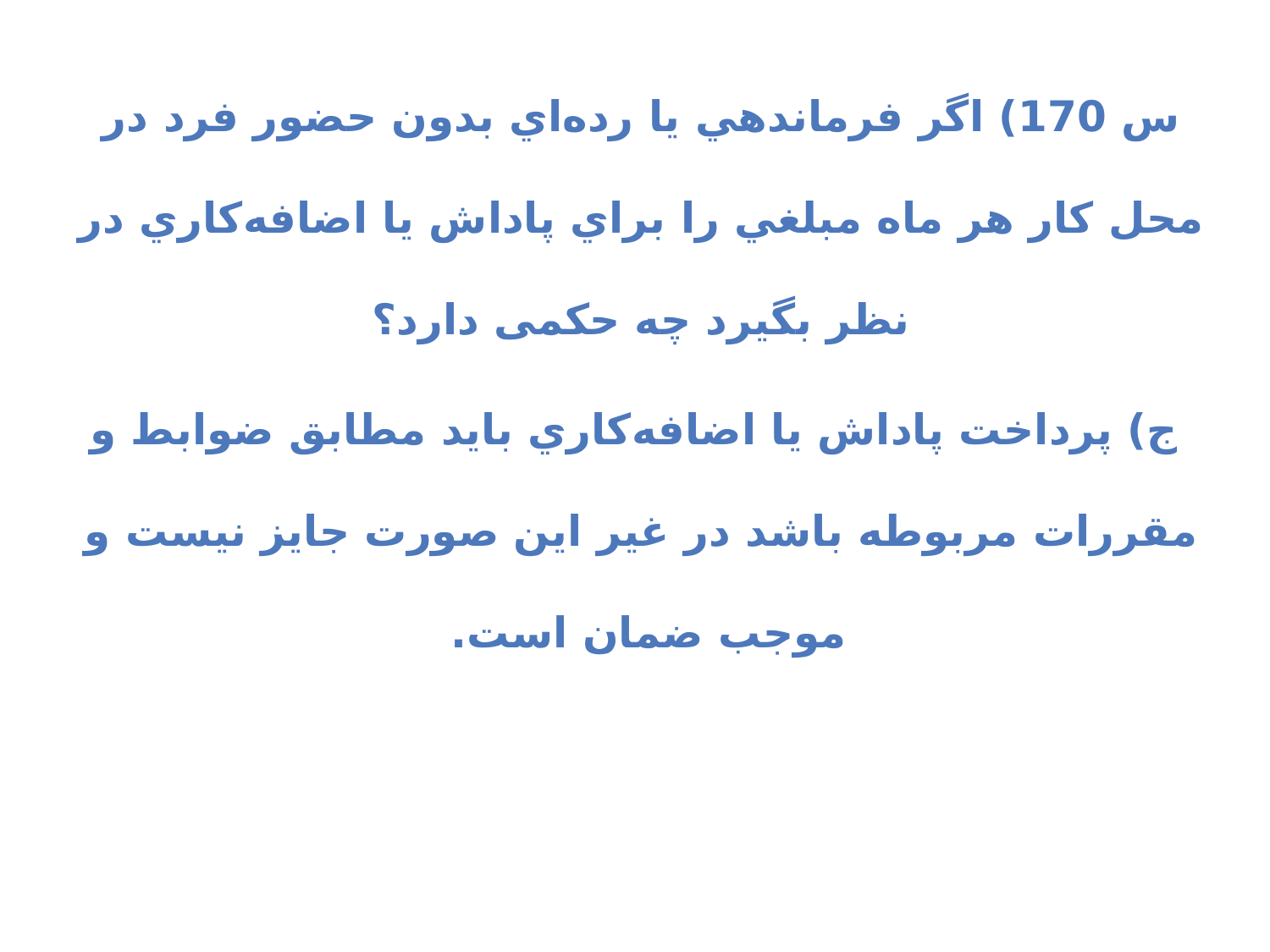

س 170) اگر فرماندهي يا رده‌اي بدون حضور فرد در محل كار هر ماه مبلغي را براي پاداش يا اضافه‌كاري در نظر بگيرد چه حکمی دارد؟
 ج) پرداخت پاداش يا اضافه‌كاري بايد مطابق ضوابط و مقررات مربوطه باشد در غير اين صورت جايز نيست و موجب ضمان است.